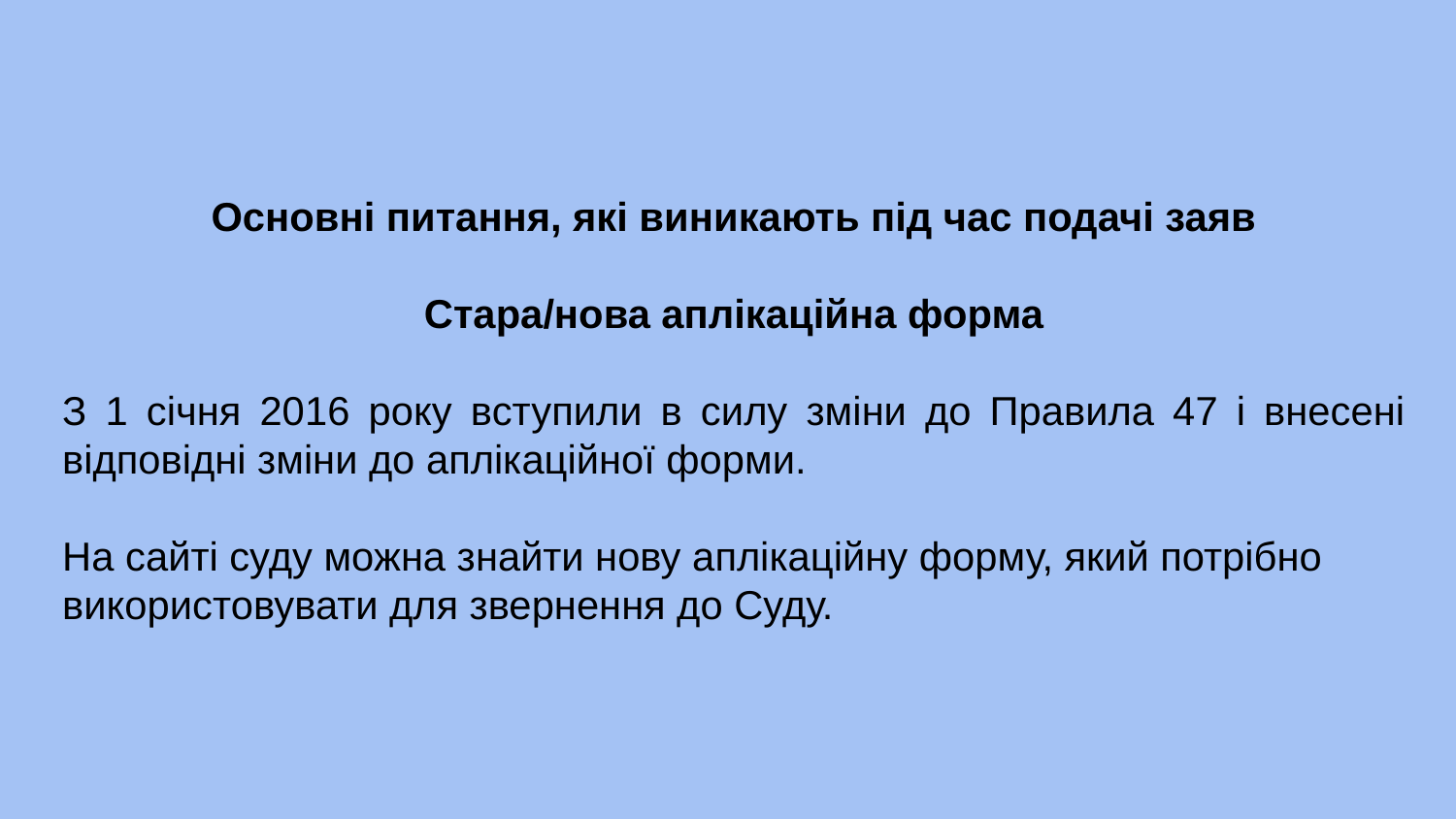

Основні питання, які виникають під час подачі заяв

Стара/нова аплікаційна форма

З 1 січня 2016 року вступили в силу зміни до Правила 47 і внесені відповідні зміни до аплікаційної форми.

На сайті суду можна знайти нову аплікаційну форму, який потрібно використовувати для звернення до Суду.